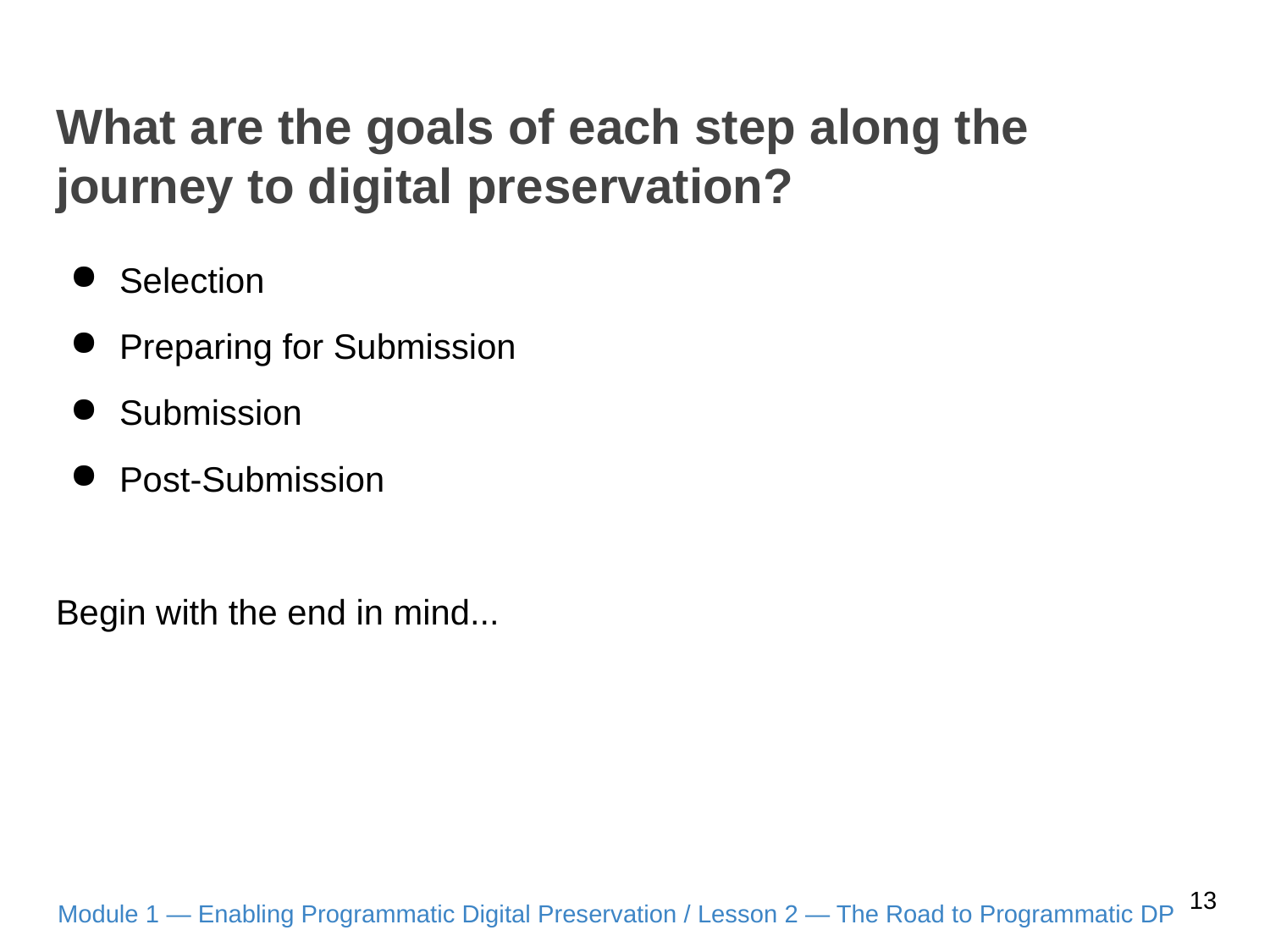

# What are the goals of each step along the journey to digital preservation?

Selection
Preparing for Submission
Submission
Post-Submission

Begin with the end in mind...

13
Module 1 — Enabling Programmatic Digital Preservation / Lesson 2 — The Road to Programmatic DP